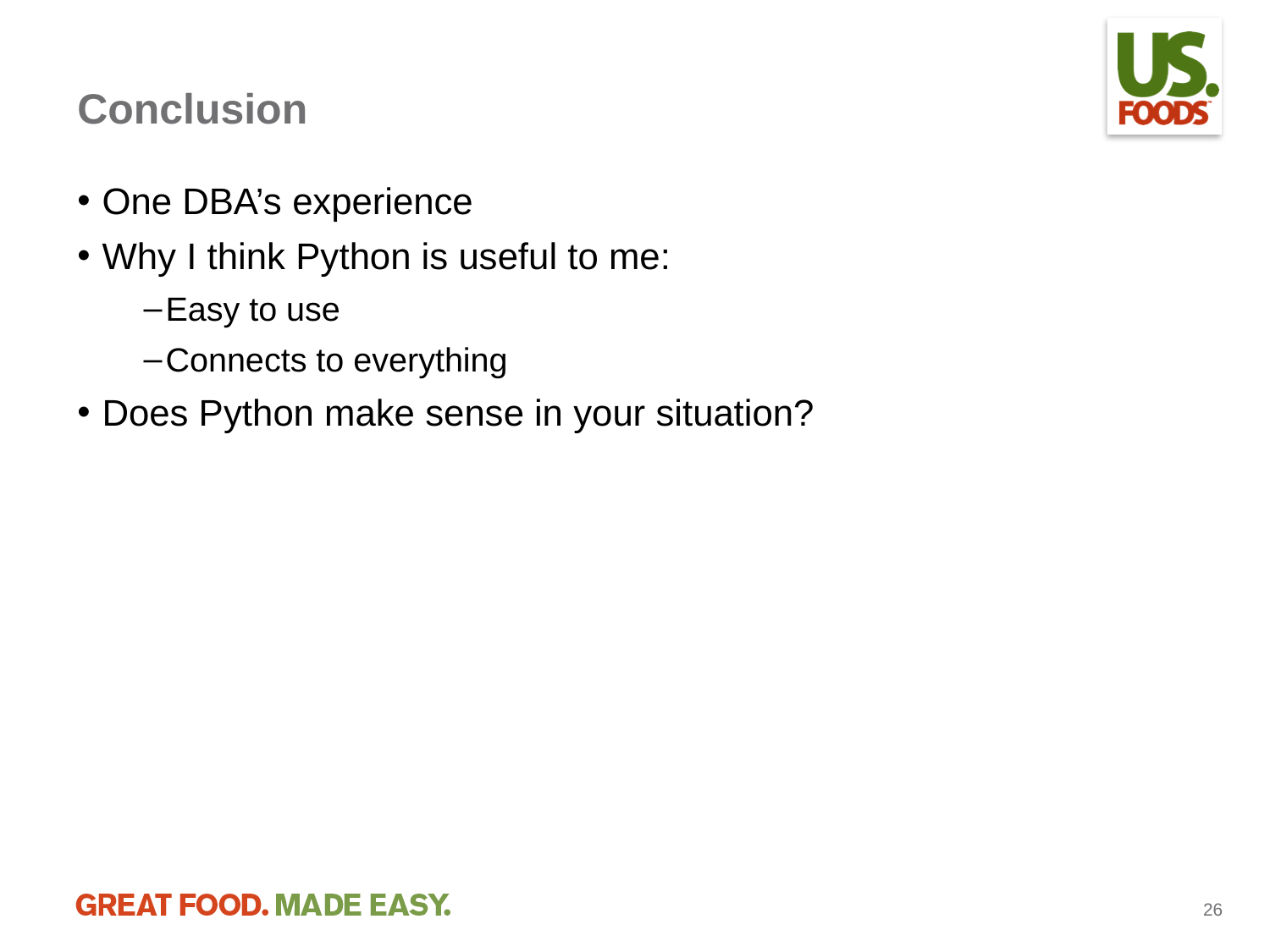

# Conclusion
One DBA’s experience
Why I think Python is useful to me:
Easy to use
Connects to everything
Does Python make sense in your situation?